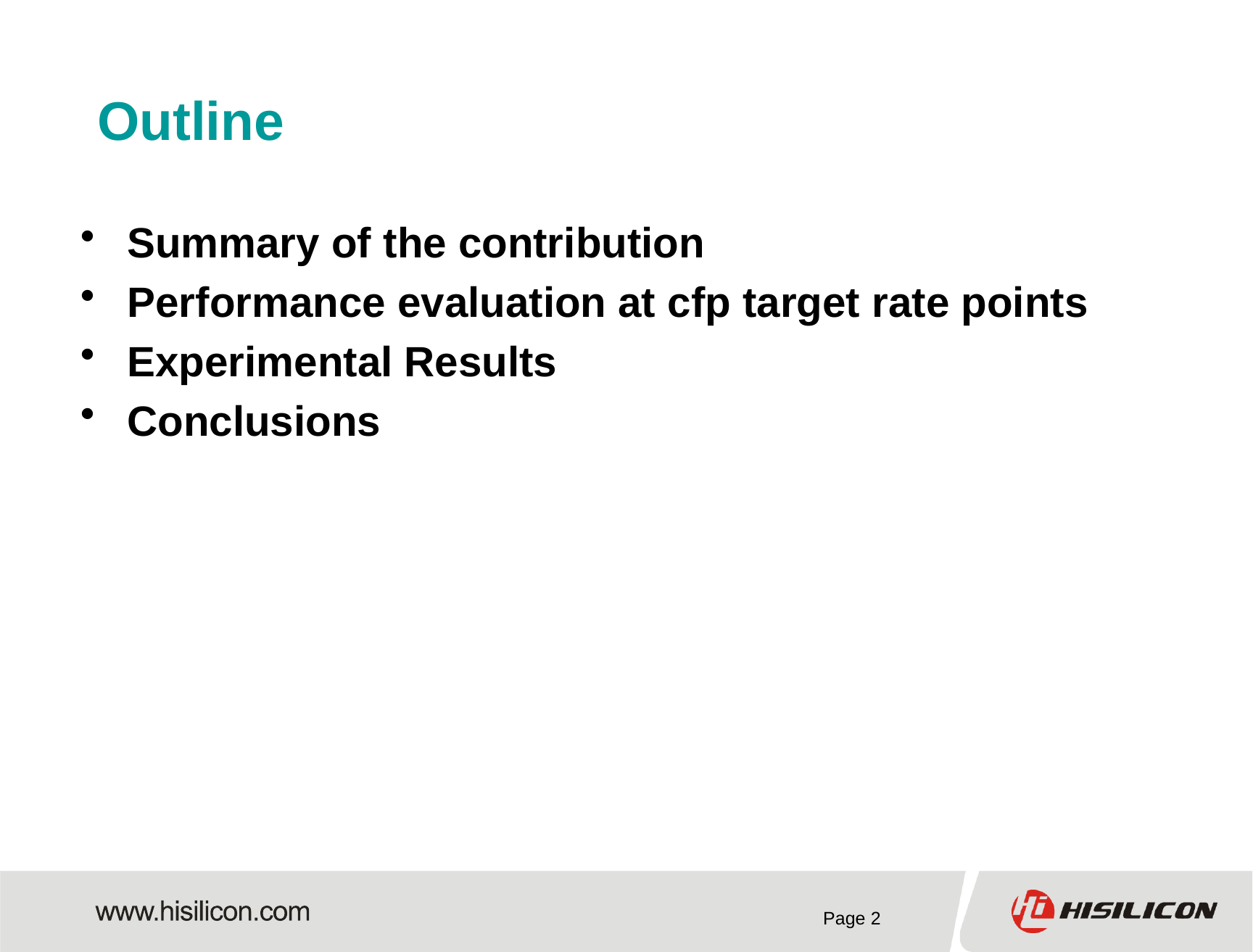

# Outline
Summary of the contribution
Performance evaluation at cfp target rate points
Experimental Results
Conclusions

Page 2